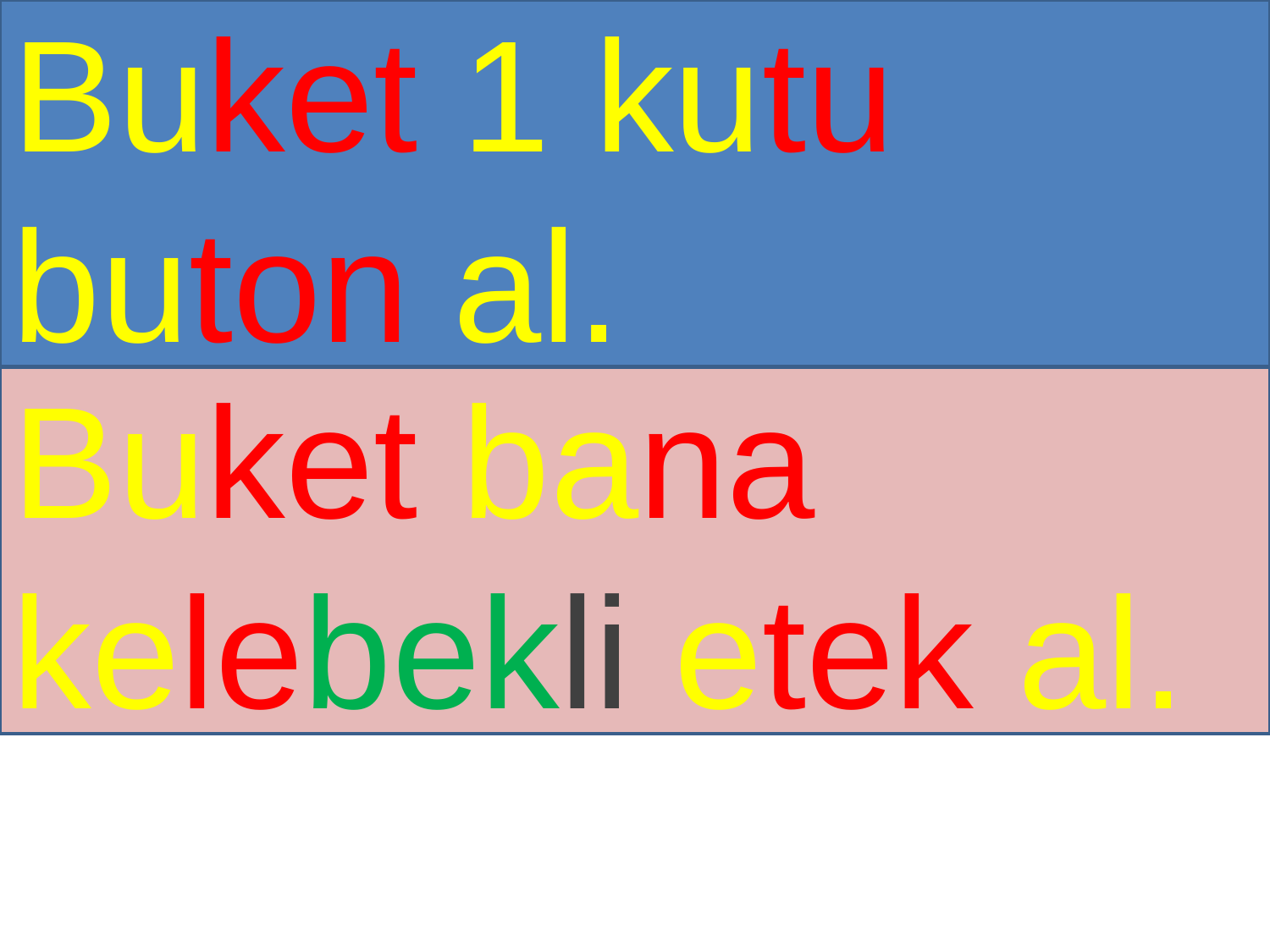

Buket 1 kutu buton al.
Buket bana kelebekli etek al.